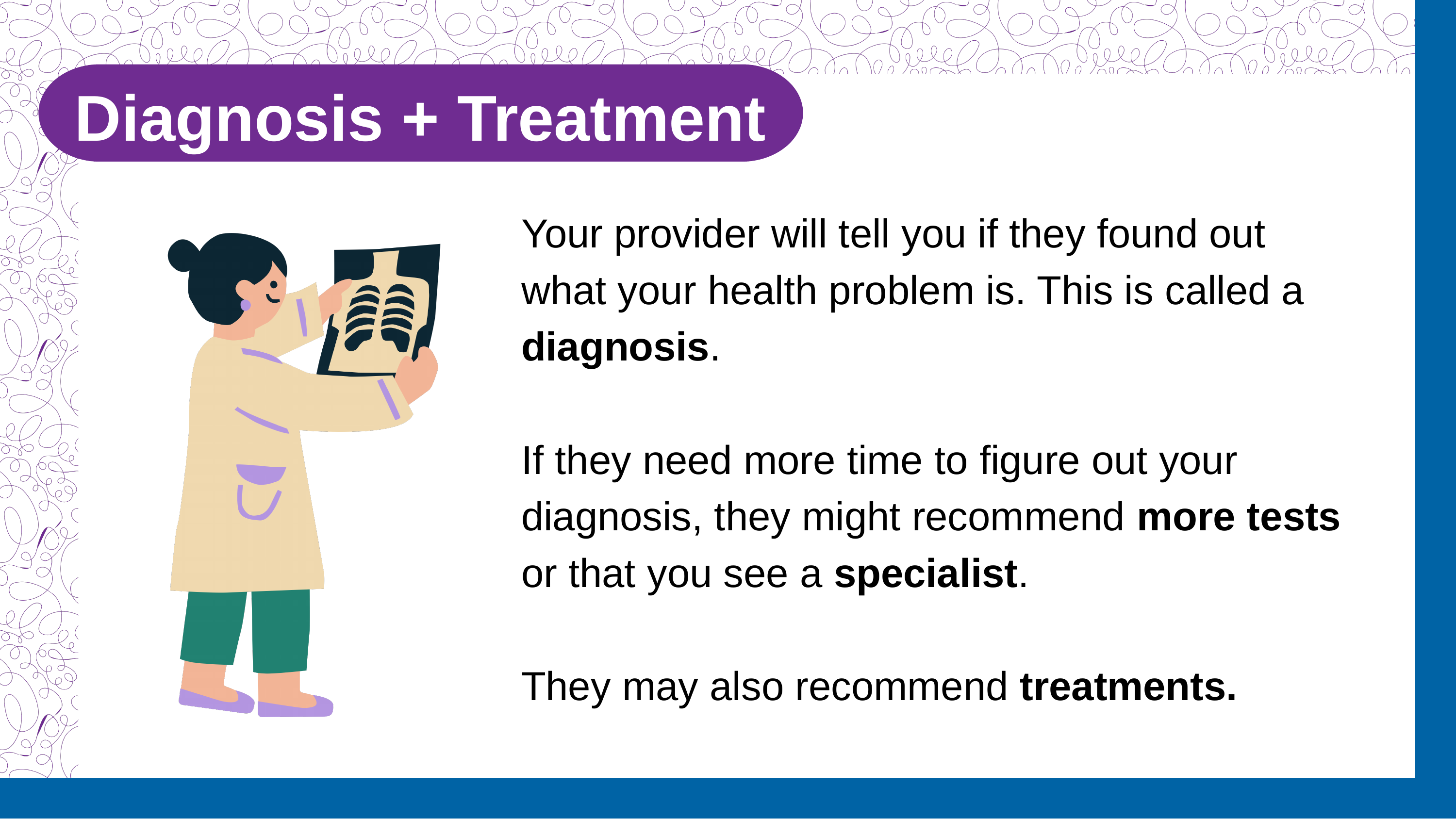

Diagnosis + Treatment

Your provider will tell you if they found out what your health problem is. This is called a diagnosis.

If they need more time to figure out your diagnosis, they might recommend more tests or that you see a specialist.

They may also recommend treatments.